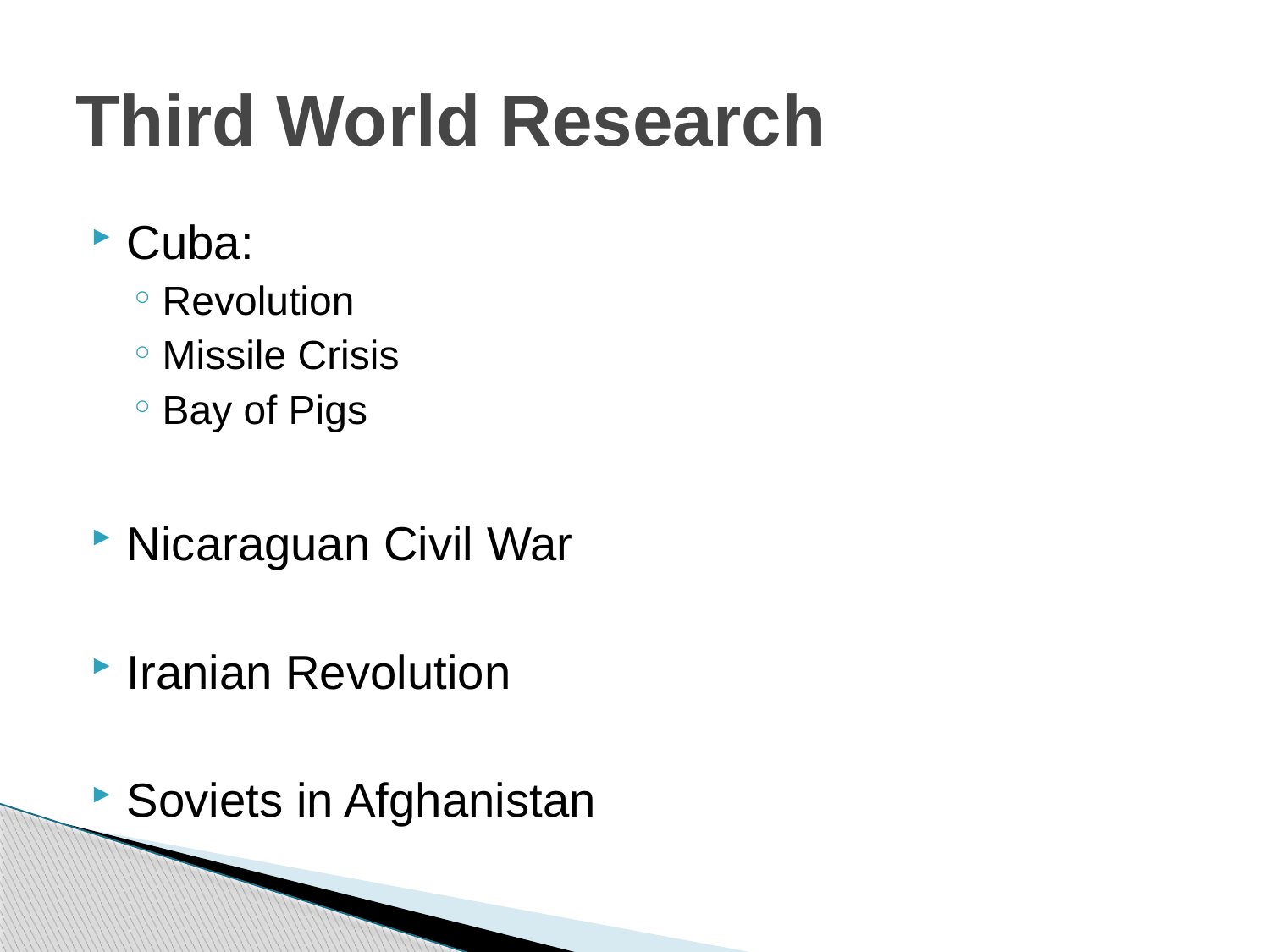

# Third World Research
Cuba:
Revolution
Missile Crisis
Bay of Pigs

Nicaraguan Civil War

Iranian Revolution

Soviets in Afghanistan